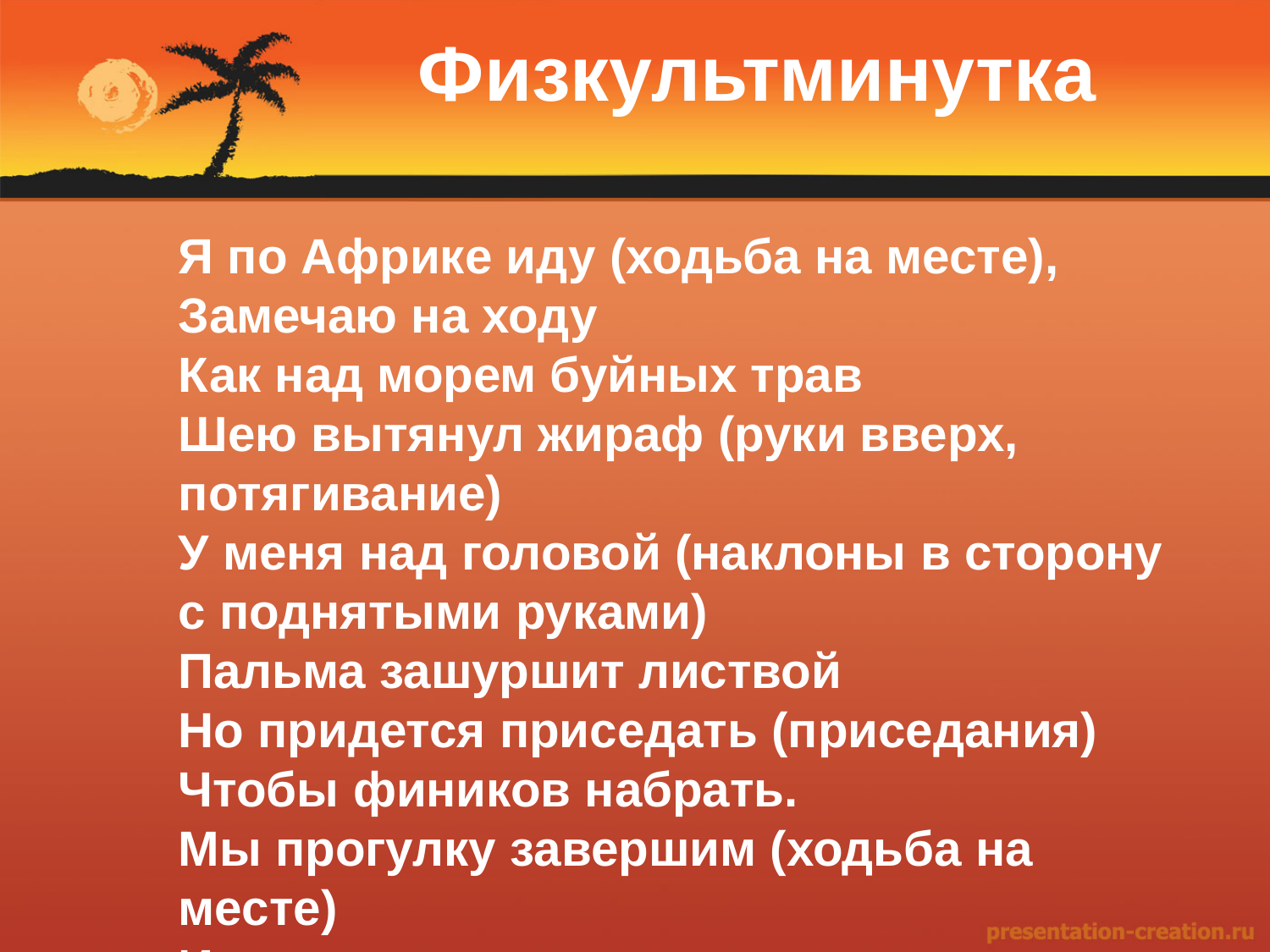

Физкультминутка
Я по Африке иду (ходьба на месте),
Замечаю на ходу
Как над морем буйных трав
Шею вытянул жираф (руки вверх, потягивание)
У меня над головой (наклоны в сторону с поднятыми руками)
Пальма зашуршит листвой
Но придется приседать (приседания)
Чтобы фиников набрать.
Мы прогулку завершим (ходьба на месте)
И за парты поспешим